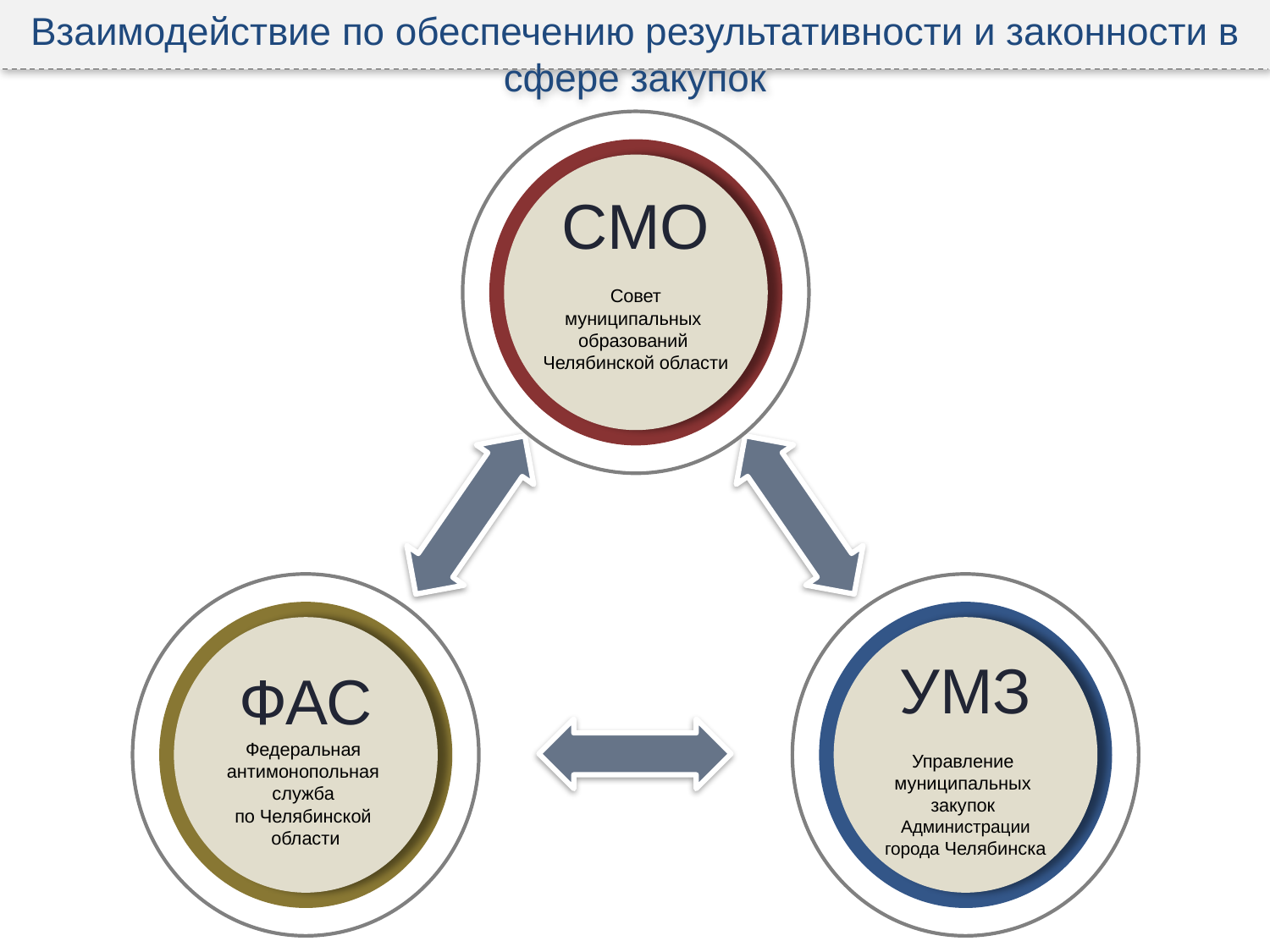

Взаимодействие по обеспечению результативности и законности в сфере закупок

СМО

Совет муниципальных
образований
Челябинской области

УМЗ

Управление
муниципальных
закупок
Администрации города Челябинска

ФАС
Федеральная
антимонопольная
служба
по Челябинской
области